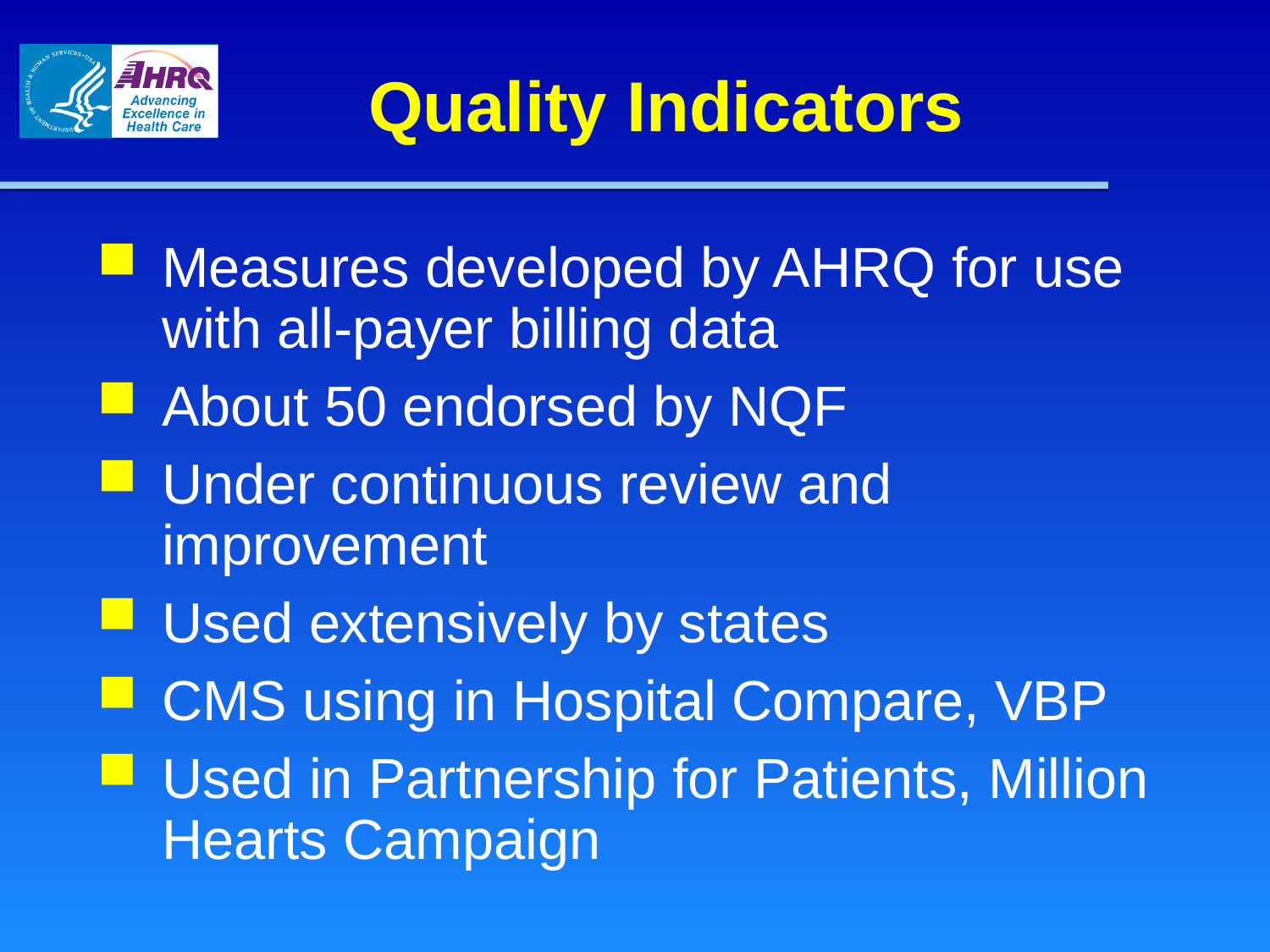

# Quality Indicators
Measures developed by AHRQ for use with all-payer billing data
About 50 endorsed by NQF
Under continuous review and improvement
Used extensively by states
CMS using in Hospital Compare, VBP
Used in Partnership for Patients, Million Hearts Campaign